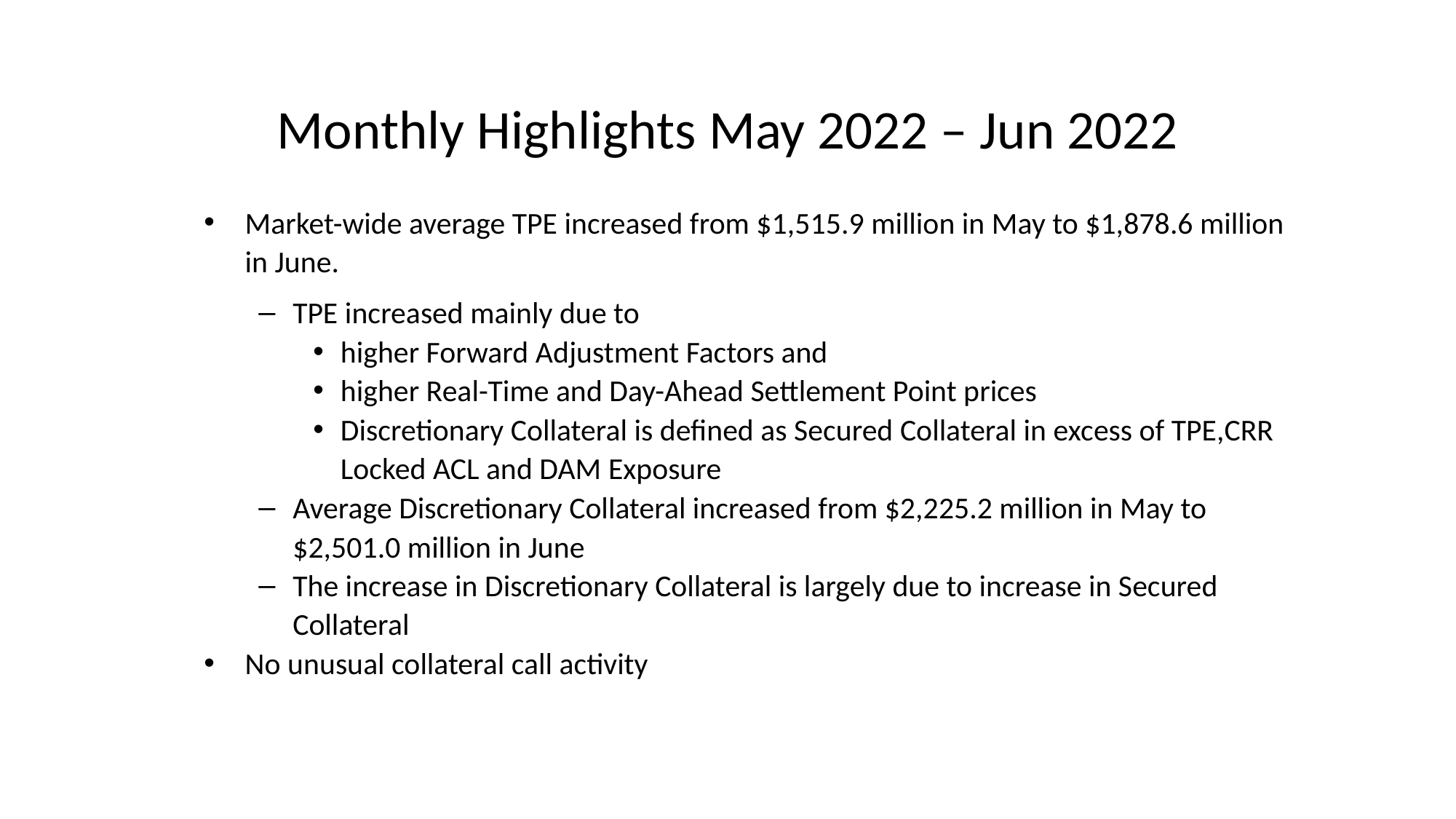

# Monthly Highlights May 2022 – Jun 2022
Market-wide average TPE increased from $1,515.9 million in May to $1,878.6 million in June.
TPE increased mainly due to
higher Forward Adjustment Factors and
higher Real-Time and Day-Ahead Settlement Point prices
Discretionary Collateral is defined as Secured Collateral in excess of TPE,CRR Locked ACL and DAM Exposure
Average Discretionary Collateral increased from $2,225.2 million in May to $2,501.0 million in June
The increase in Discretionary Collateral is largely due to increase in Secured Collateral
No unusual collateral call activity